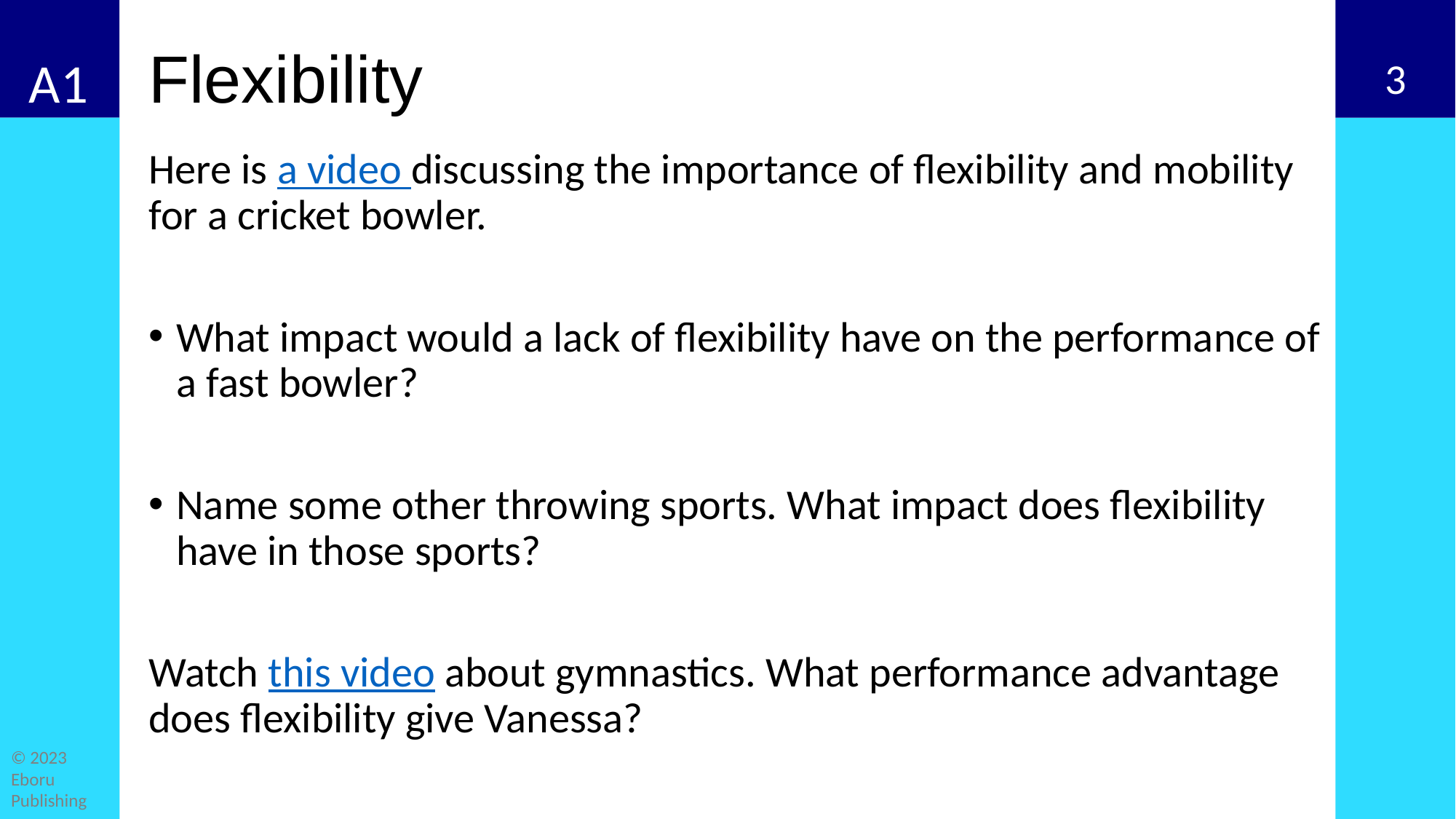

# Flexibility
3
Here is a video discussing the importance of flexibility and mobility for a cricket bowler.

What impact would a lack of flexibility have on the performance of a fast bowler?

Name some other throwing sports. What impact does flexibility have in those sports?

Watch this video about gymnastics. What performance advantage does flexibility give Vanessa?

© 2023 Eboru Publishing